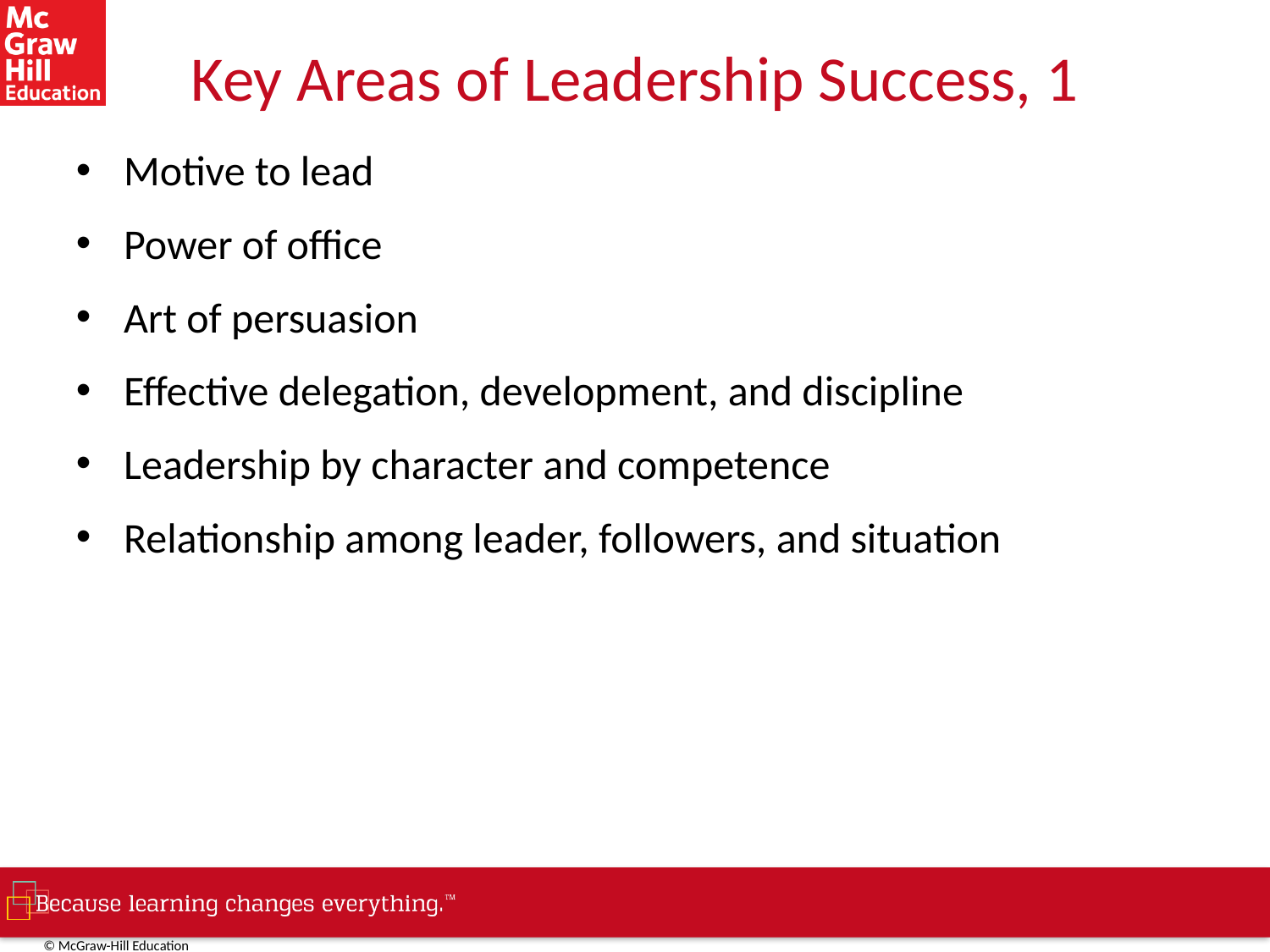

# Key Areas of Leadership Success, 1
Motive to lead
Power of office
Art of persuasion
Effective delegation, development, and discipline
Leadership by character and competence
Relationship among leader, followers, and situation